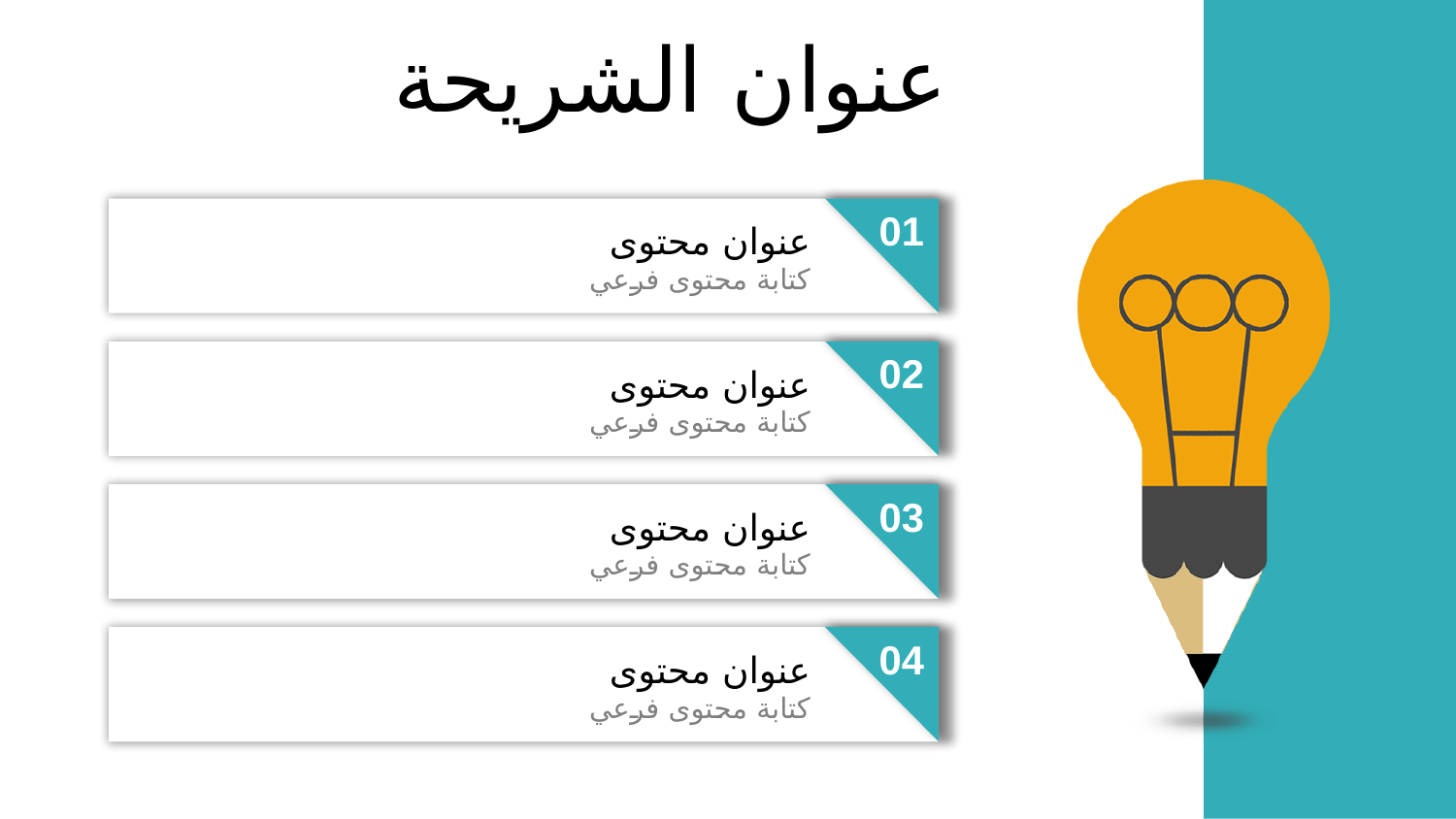

عنوان الشريحة

01
عنوان محتوى
كتابة محتوى فرعي

02
عنوان محتوى
كتابة محتوى فرعي
02

03
عنوان محتوى
كتابة محتوى فرعي

04
عنوان محتوى
كتابة محتوى فرعي